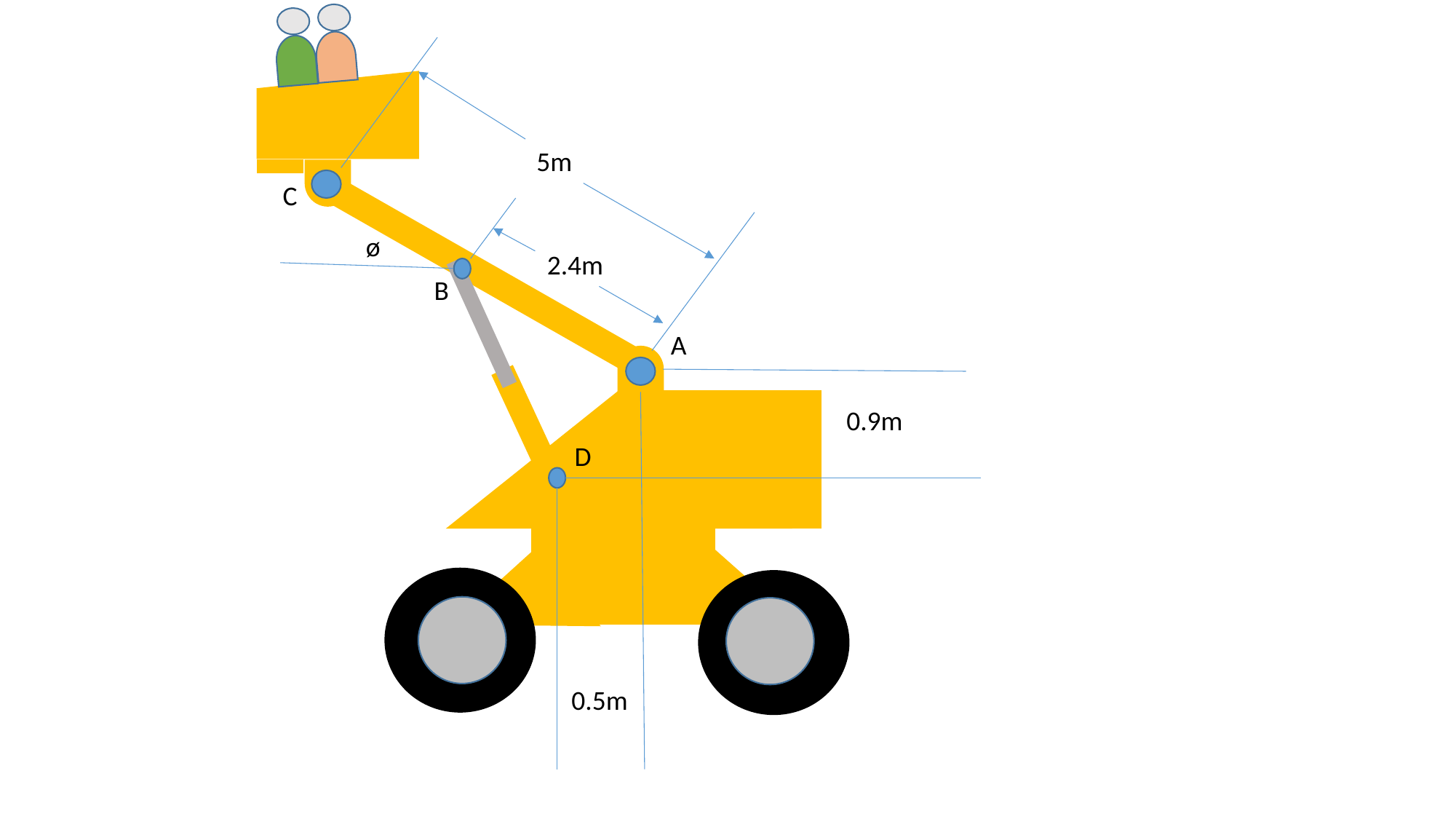

5m

C
ø
2.4m

B

A

0.9m

D

0.5m